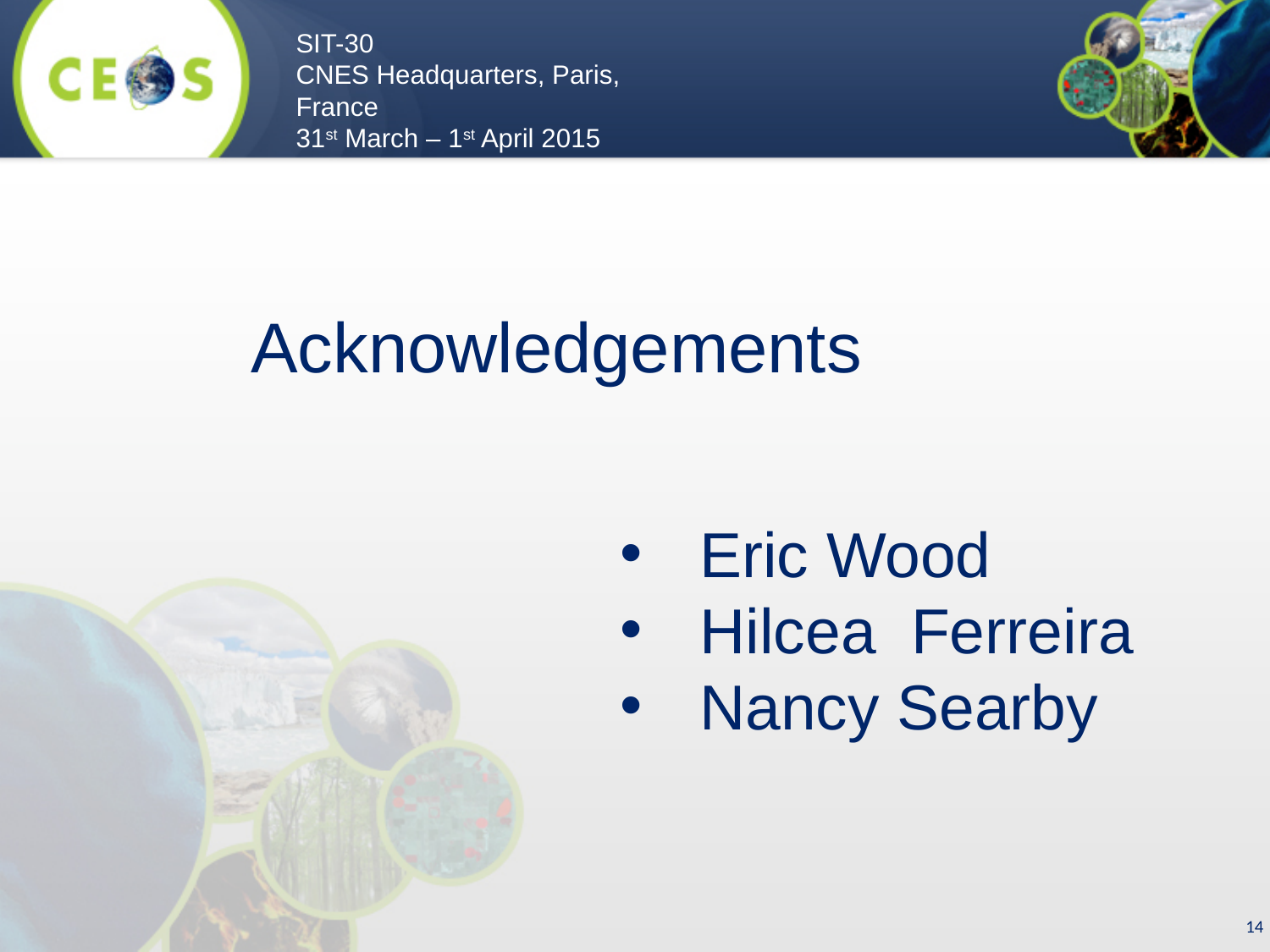

Acknowledgements
Eric Wood
Hilcea  Ferreira
Nancy Searby
14